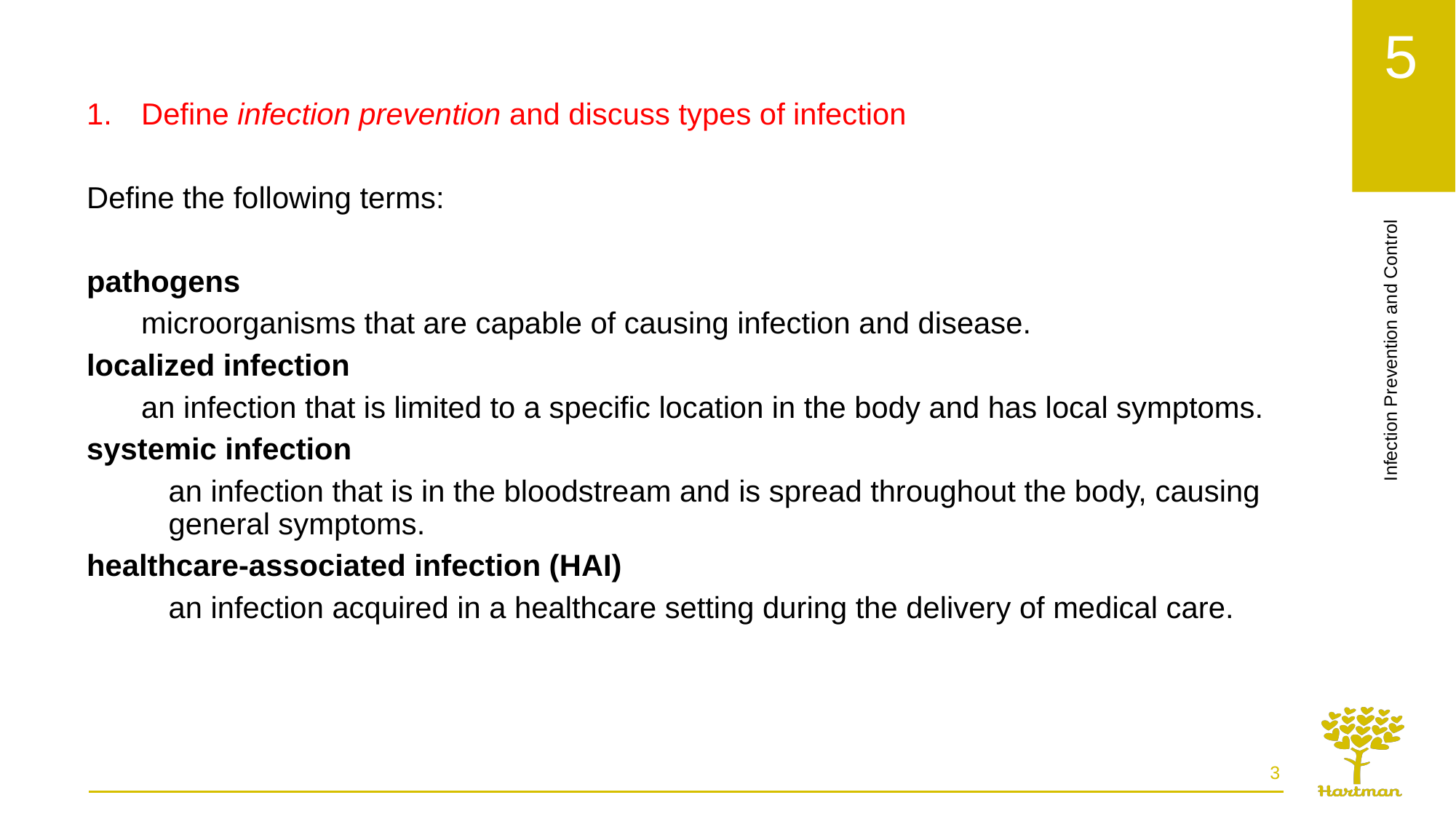

Define infection prevention and discuss types of infection

Define the following terms:

pathogens
microorganisms that are capable of causing infection and disease.
localized infection
an infection that is limited to a specific location in the body and has local symptoms.
systemic infection
	an infection that is in the bloodstream and is spread throughout the body, causing general symptoms.
healthcare-associated infection (HAI)
	an infection acquired in a healthcare setting during the delivery of medical care.

3